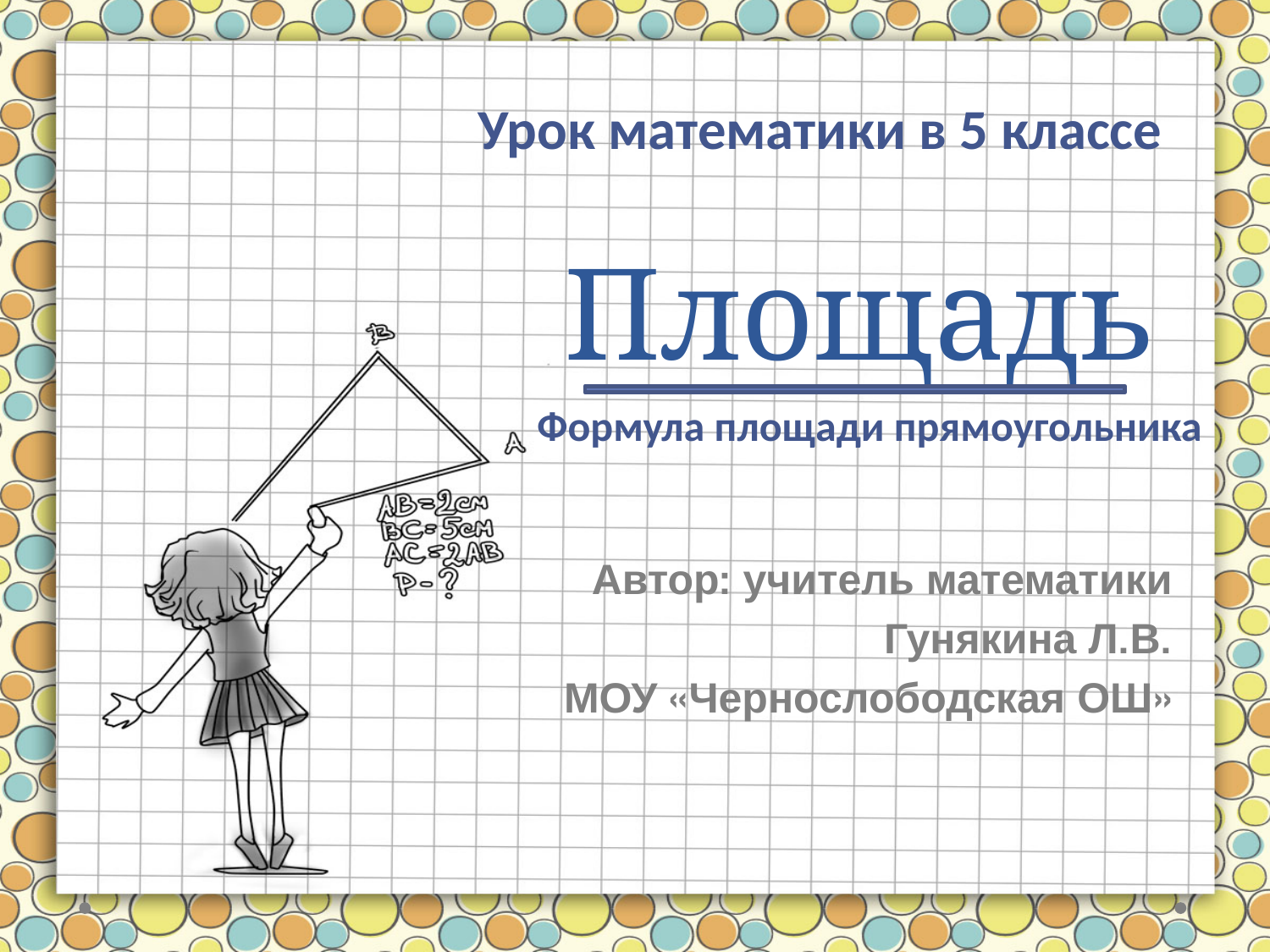

Урок математики в 5 классе
# Площадь

Формула площади прямоугольника
Автор: учитель математики
Гунякина Л.В.
МОУ «Чернослободская ОШ»